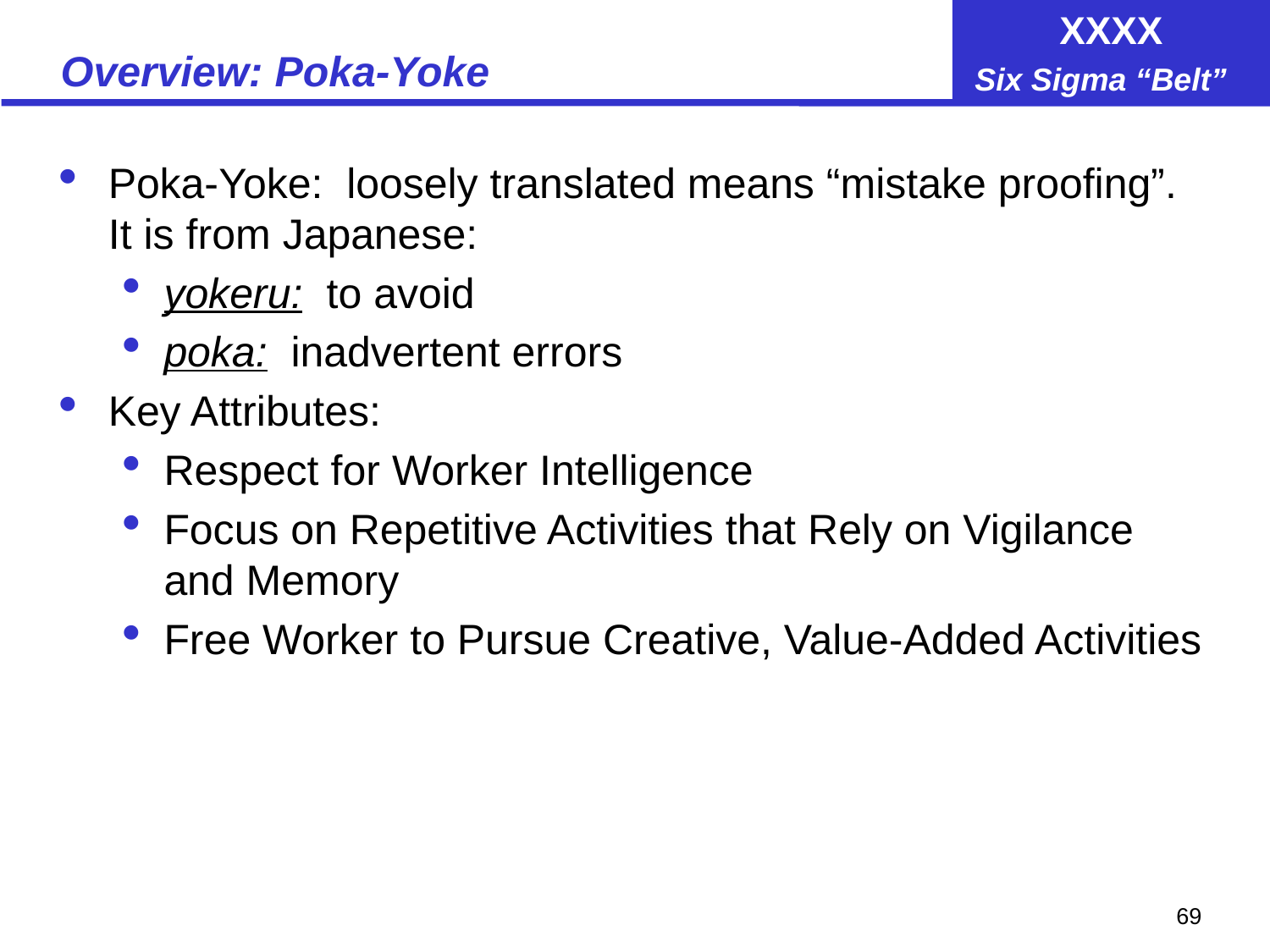

# Overview: Poka-Yoke
Poka-Yoke:  loosely translated means “mistake proofing”.  It is from Japanese:
yokeru:  to avoid
poka:  inadvertent errors
Key Attributes:
Respect for Worker Intelligence
Focus on Repetitive Activities that Rely on Vigilance and Memory
Free Worker to Pursue Creative, Value-Added Activities